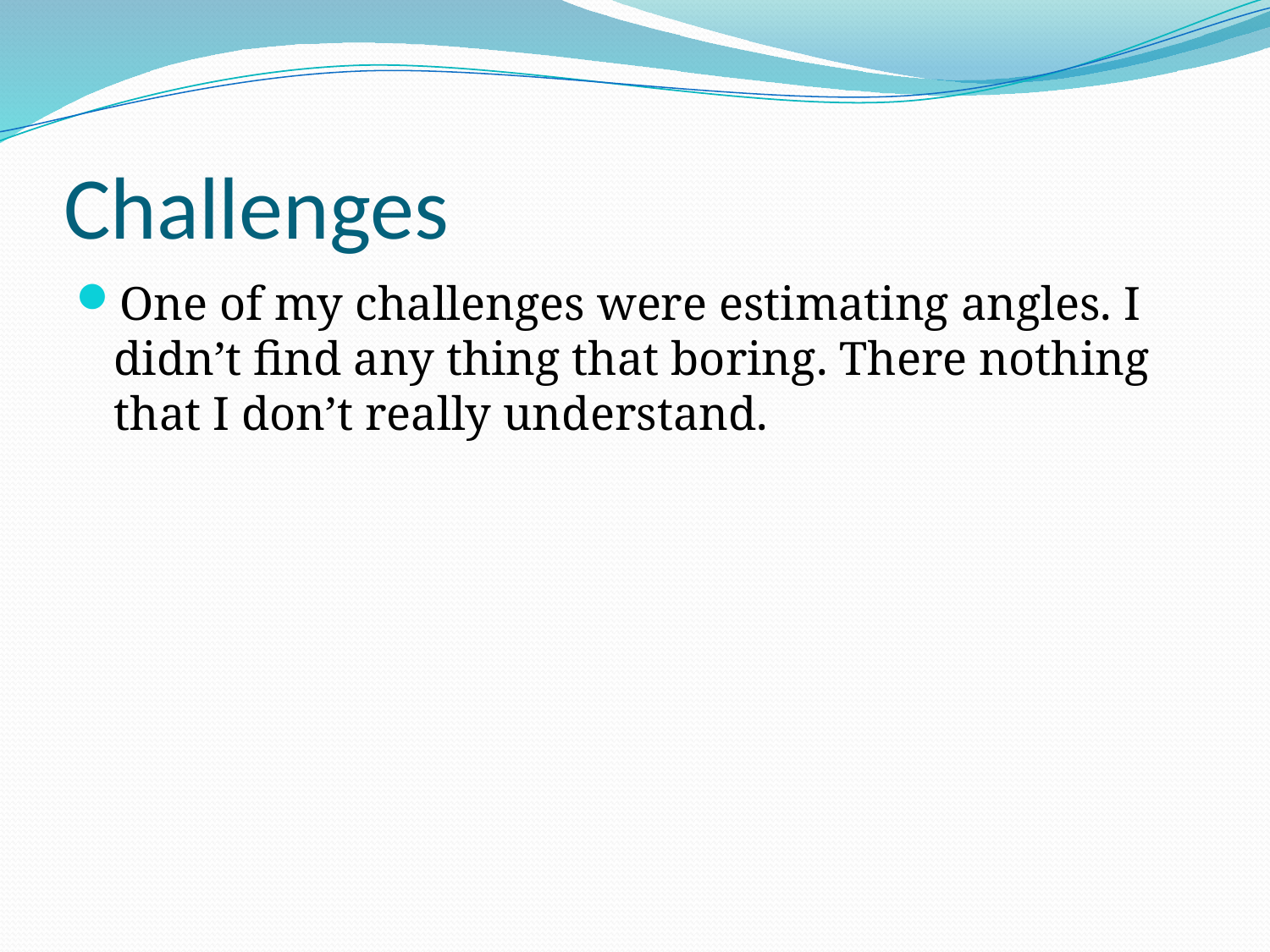

# Challenges
One of my challenges were estimating angles. I didn’t find any thing that boring. There nothing that I don’t really understand.